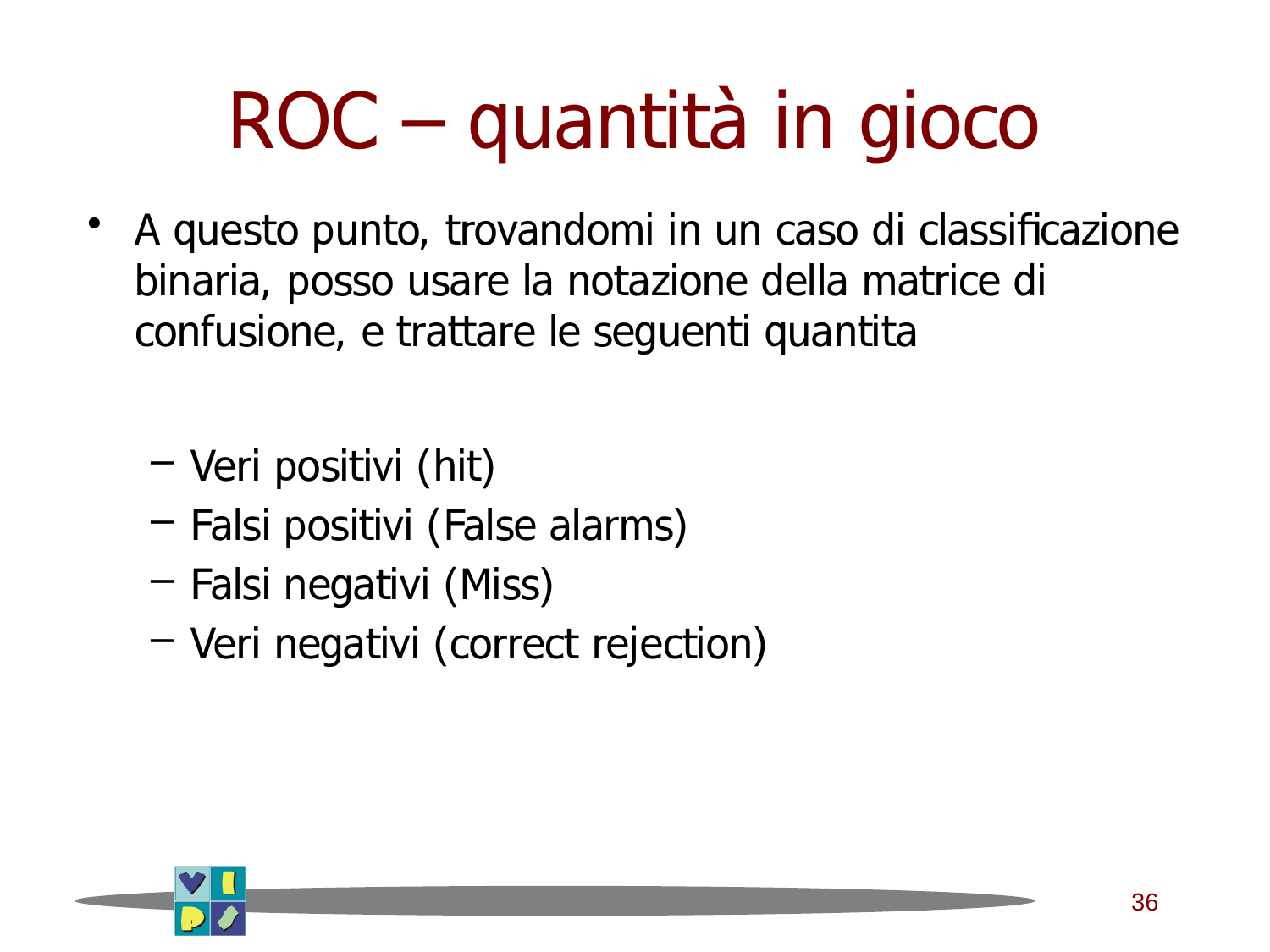

# ROC – quantità in gioco
A questo punto, trovandomi in un caso di classificazione binaria, posso usare la notazione della matrice di confusione, e trattare le seguenti quantita

Veri positivi (hit)
Falsi positivi (False alarms)
Falsi negativi (Miss)
Veri negativi (correct rejection)

36